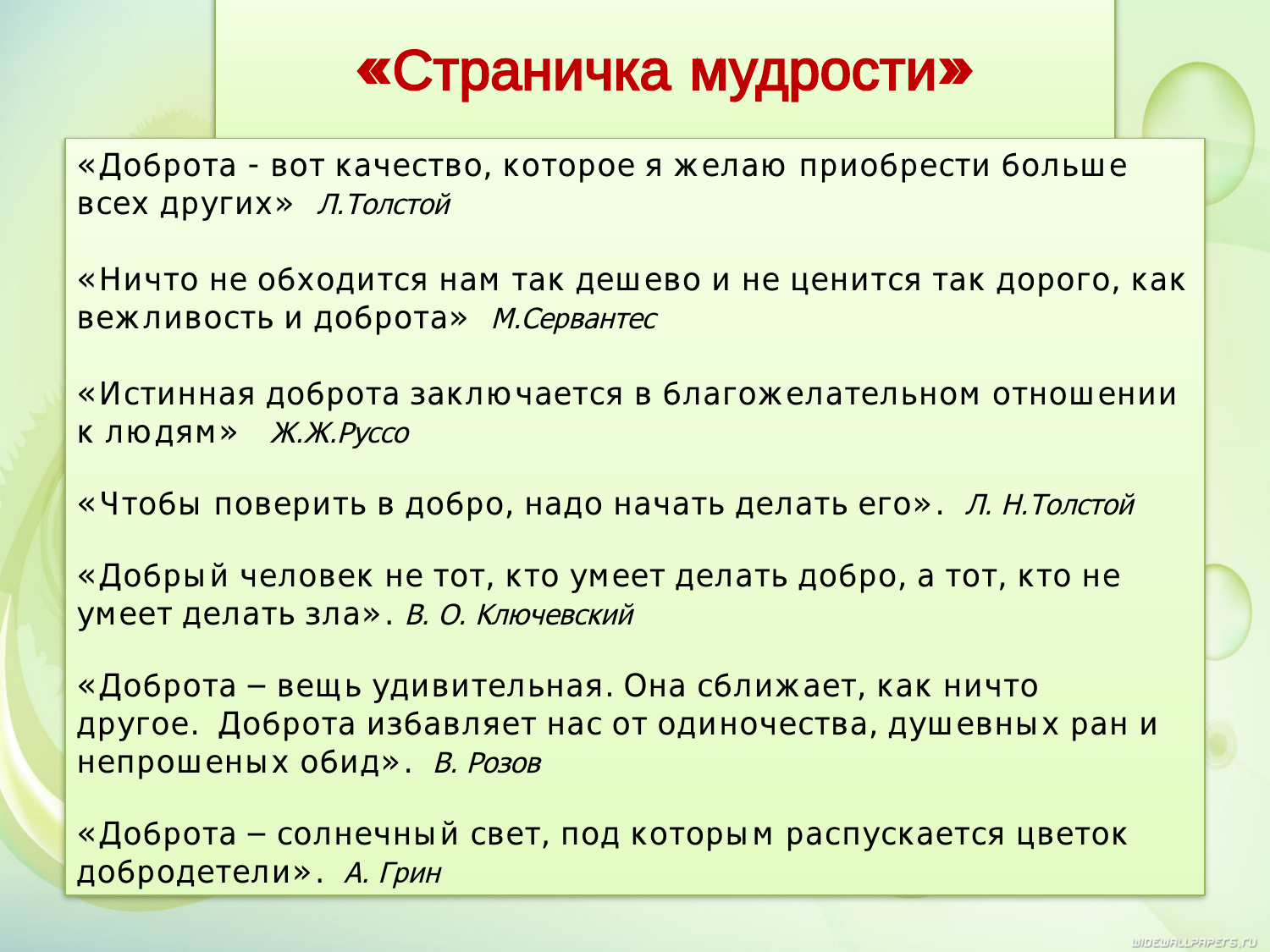

# «Страничка мудрости»
«Доброта - вот качество, которое я желаю приобрести больше всех других»  Л.Толстой
«Ничто не обходится нам так дешево и не ценится так дорого, как вежливость и доброта»  М.Сервантес
«Истинная доброта заключается в благожелательном отношении к людям»   Ж.Ж.Руссо

«Чтобы поверить в добро, надо начать делать его».  Л. Н.Толстой

«Добрый человек не тот, кто умеет делать добро, а тот, кто не умеет делать зла». В. О. Ключевский

«Доброта – вещь удивительная. Она сближает, как ничто другое.  Доброта избавляет нас от оди­ночества, душевных ран и непрошеных обид».  В. Розов

«Доброта – солнечный свет, под которым рас­пускается цветок добродетели».  А. Грин